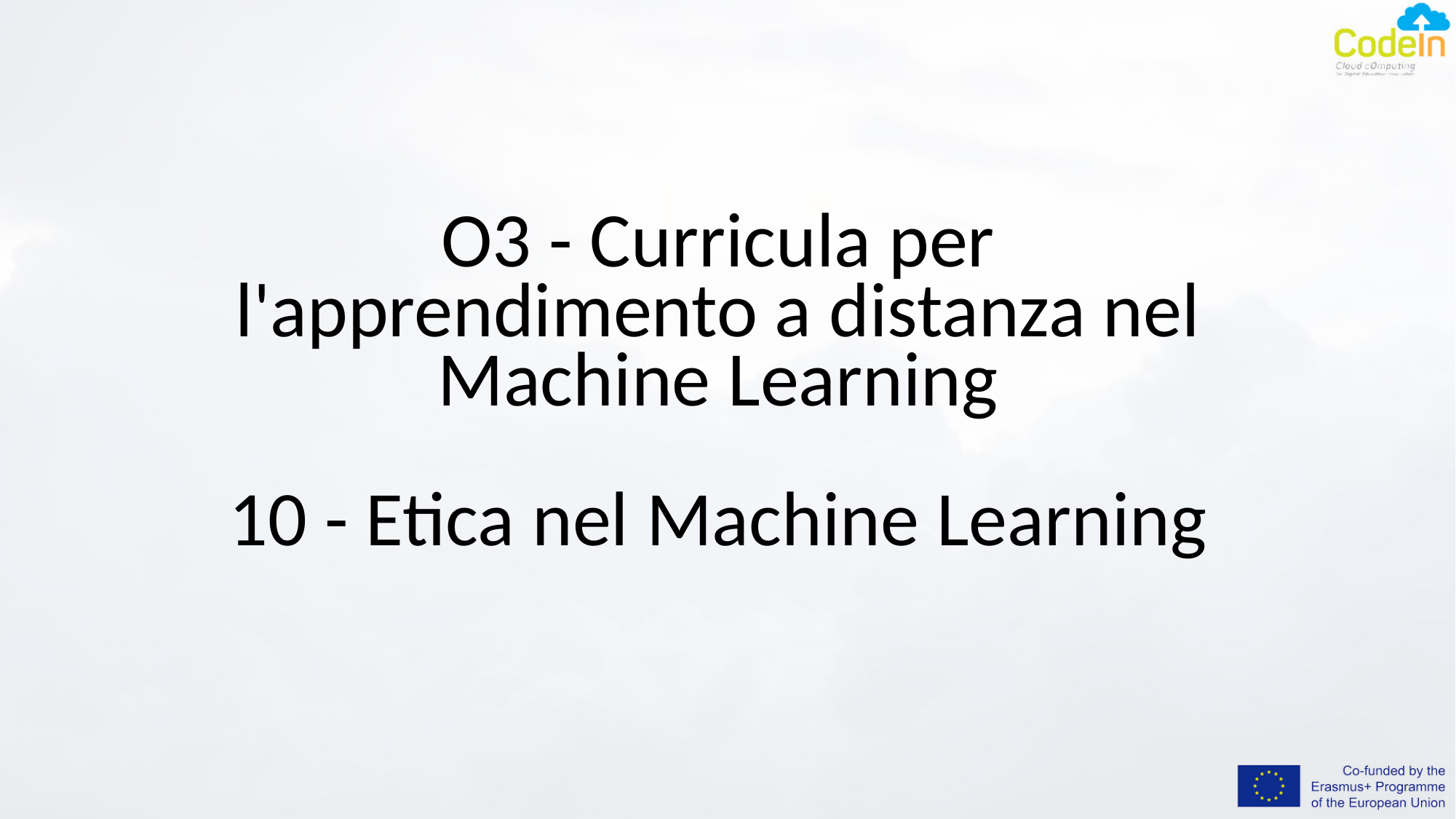

# O3 - Curricula per l'apprendimento a distanza nel Machine Learning 10 - Etica nel Machine Learning